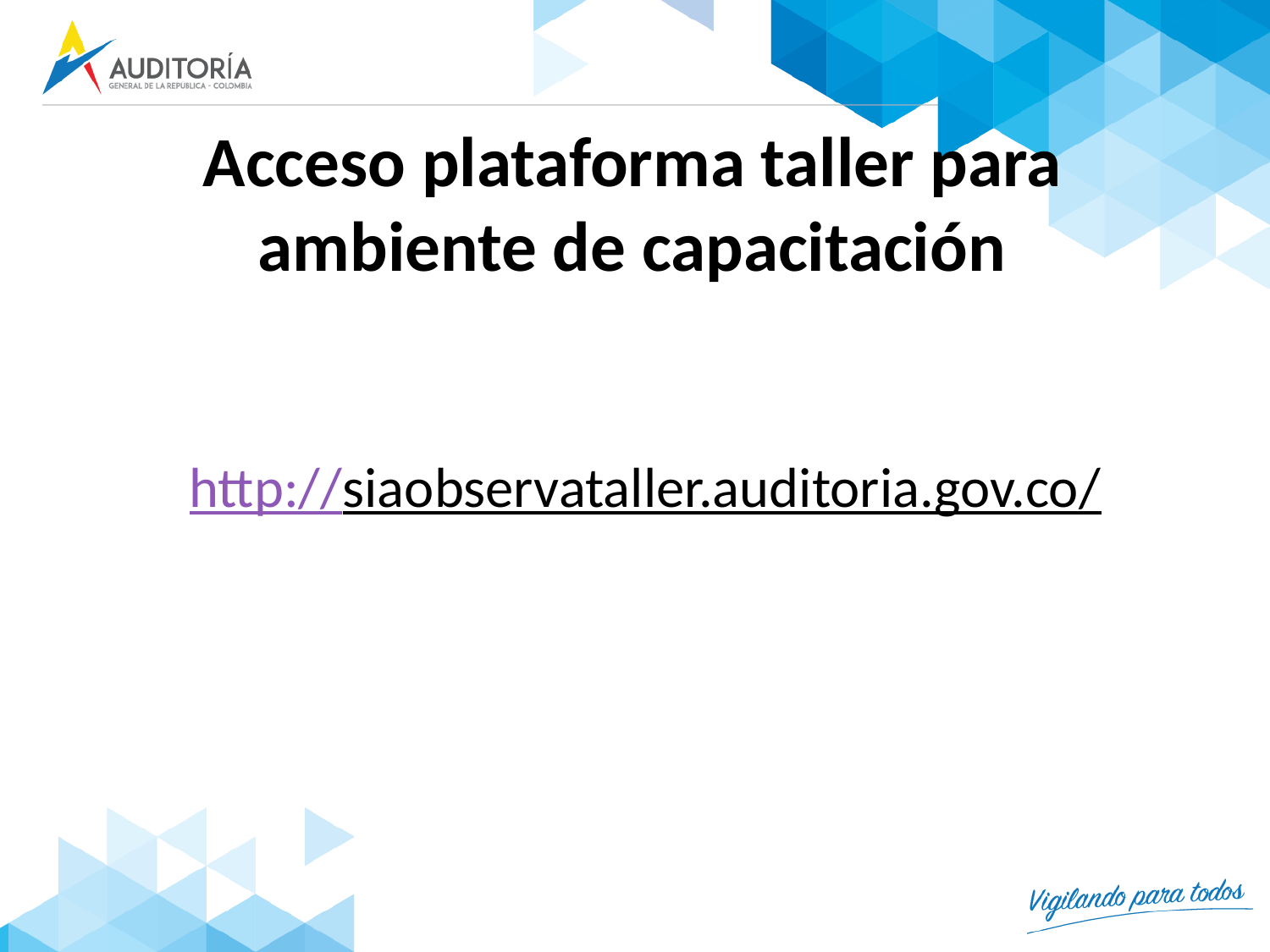

# Acceso plataforma taller para ambiente de capacitación
http://siaobservataller.auditoria.gov.co/